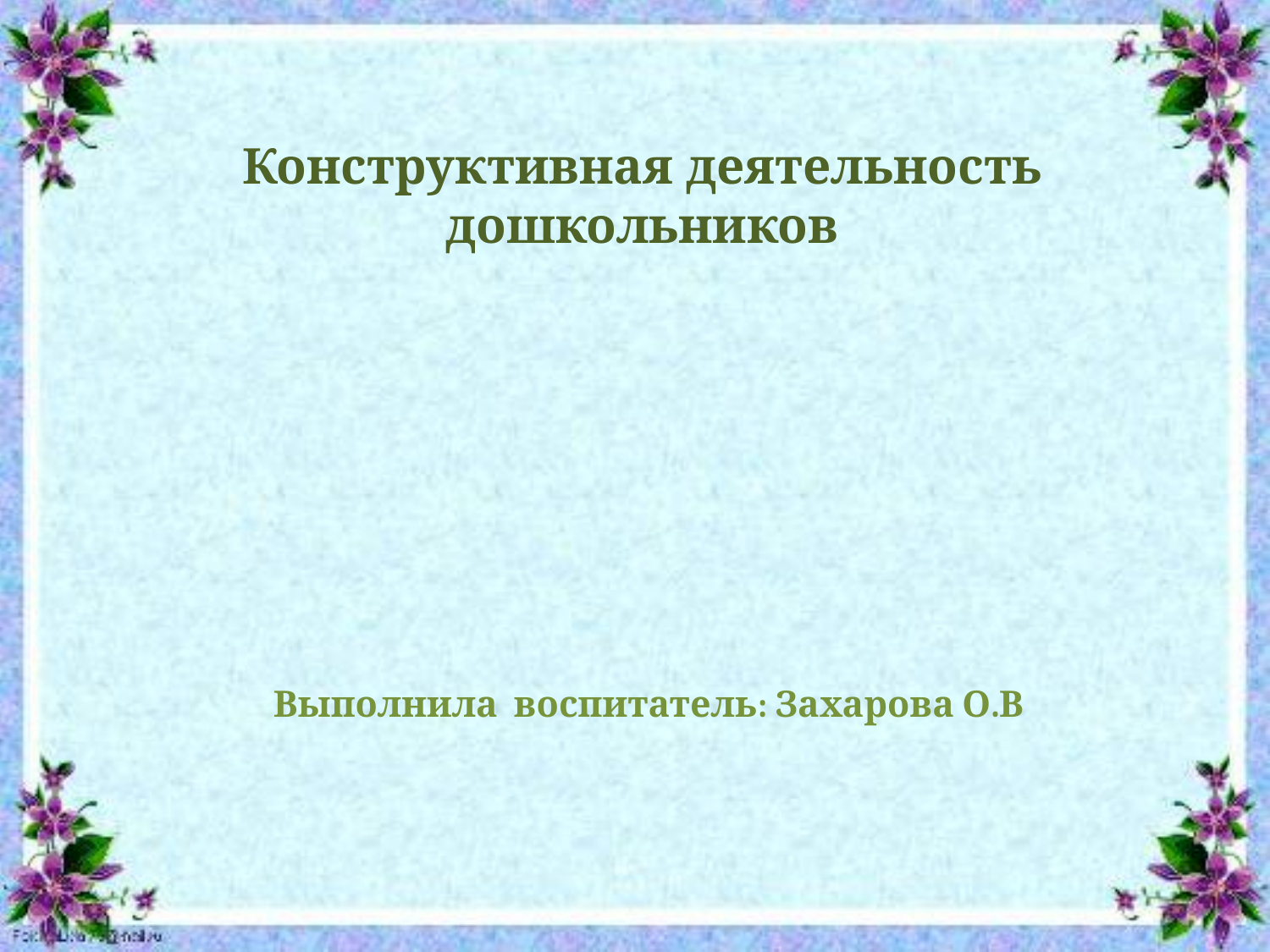

# Конструктивная деятельность дошкольников
Выполнила  воспитатель: Захарова О.В